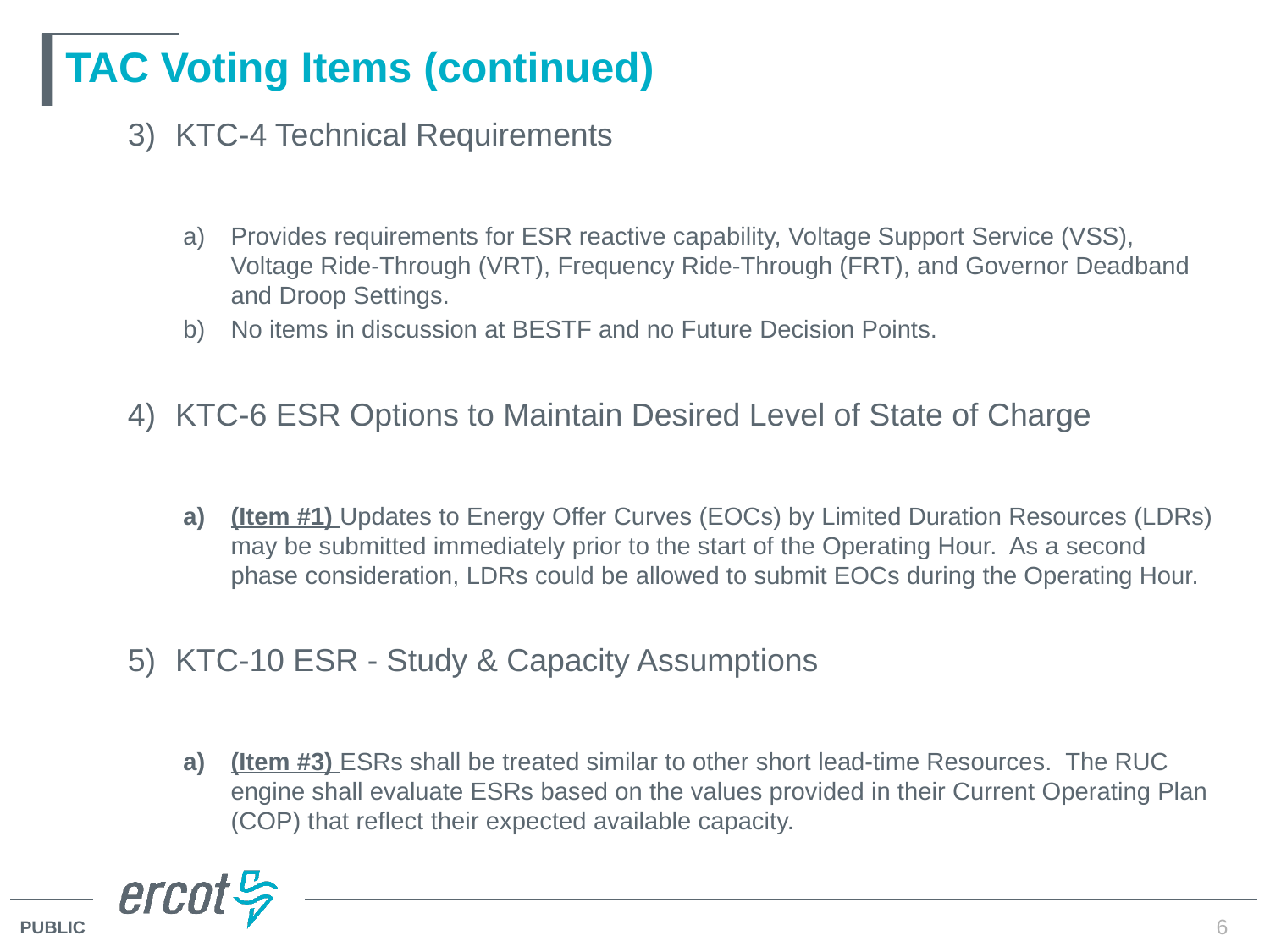

# TAC Voting Items (continued)
KTC-4 Technical Requirements

Provides requirements for ESR reactive capability, Voltage Support Service (VSS), Voltage Ride-Through (VRT), Frequency Ride-Through (FRT), and Governor Deadband and Droop Settings.
No items in discussion at BESTF and no Future Decision Points.

KTC-6 ESR Options to Maintain Desired Level of State of Charge

(Item #1) Updates to Energy Offer Curves (EOCs) by Limited Duration Resources (LDRs) may be submitted immediately prior to the start of the Operating Hour.  As a second phase consideration, LDRs could be allowed to submit EOCs during the Operating Hour.

KTC-10 ESR - Study & Capacity Assumptions

(Item #3) ESRs shall be treated similar to other short lead-time Resources.  The RUC engine shall evaluate ESRs based on the values provided in their Current Operating Plan (COP) that reflect their expected available capacity.

6